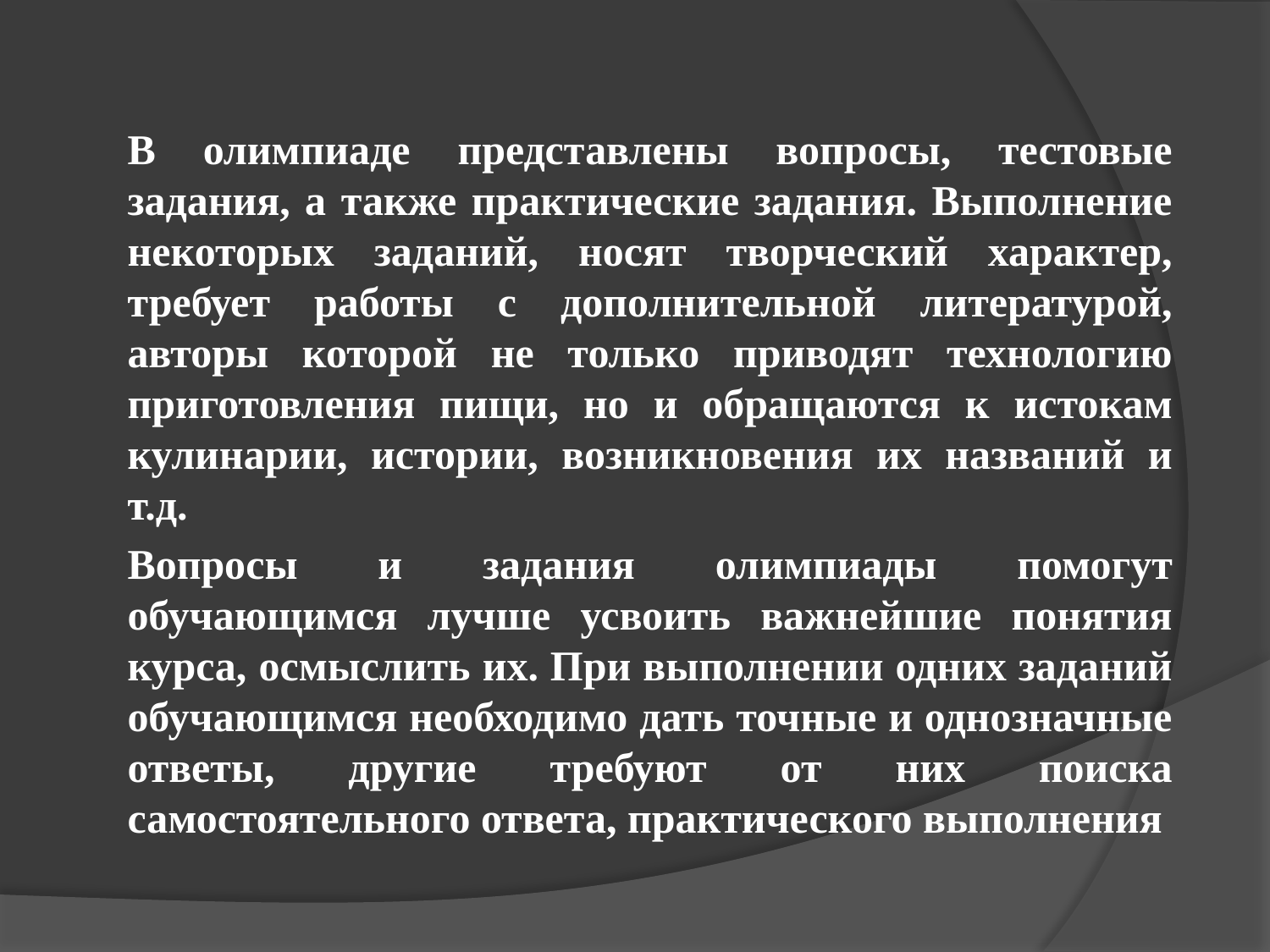

В олимпиаде представлены вопросы, тестовые задания, а также практические задания. Выполнение некоторых заданий, носят творческий характер, требует работы с дополнительной литературой, авторы которой не только приводят технологию приготовления пищи, но и обращаются к истокам кулинарии, истории, возникновения их названий и т.д.
Вопросы и задания олимпиады помогут обучающимся лучше усвоить важнейшие понятия курса, осмыслить их. При выполнении одних заданий обучающимся необходимо дать точные и однозначные ответы, другие требуют от них поиска самостоятельного ответа, практического выполнения